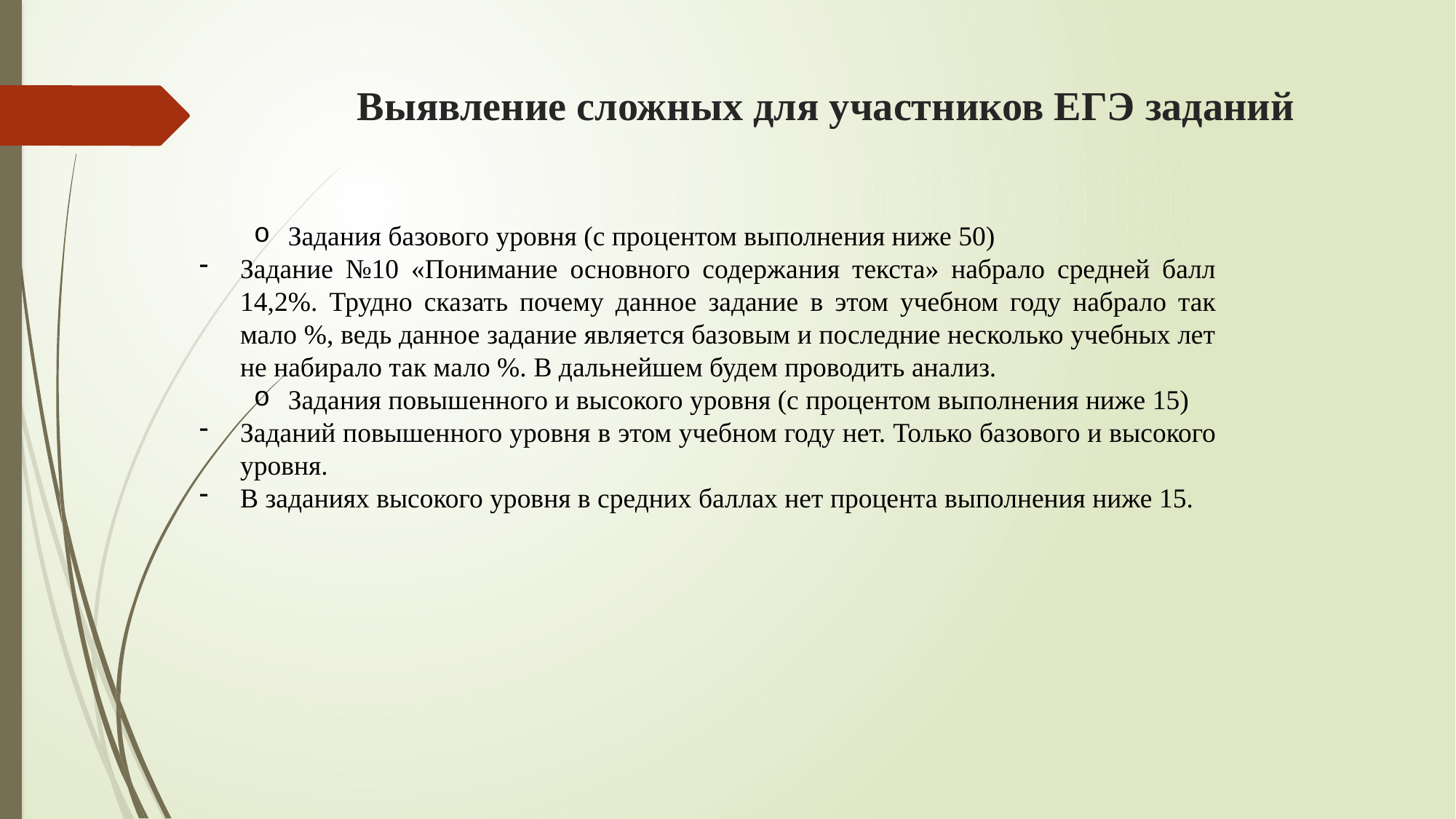

# Выявление сложных для участников ЕГЭ заданий
Задания базового уровня (с процентом выполнения ниже 50)
Задание №10 «Понимание основного содержания текста» набрало средней балл 14,2%. Трудно сказать почему данное задание в этом учебном году набрало так мало %, ведь данное задание является базовым и последние несколько учебных лет не набирало так мало %. В дальнейшем будем проводить анализ.
Задания повышенного и высокого уровня (с процентом выполнения ниже 15)
Заданий повышенного уровня в этом учебном году нет. Только базового и высокого уровня.
В заданиях высокого уровня в средних баллах нет процента выполнения ниже 15.